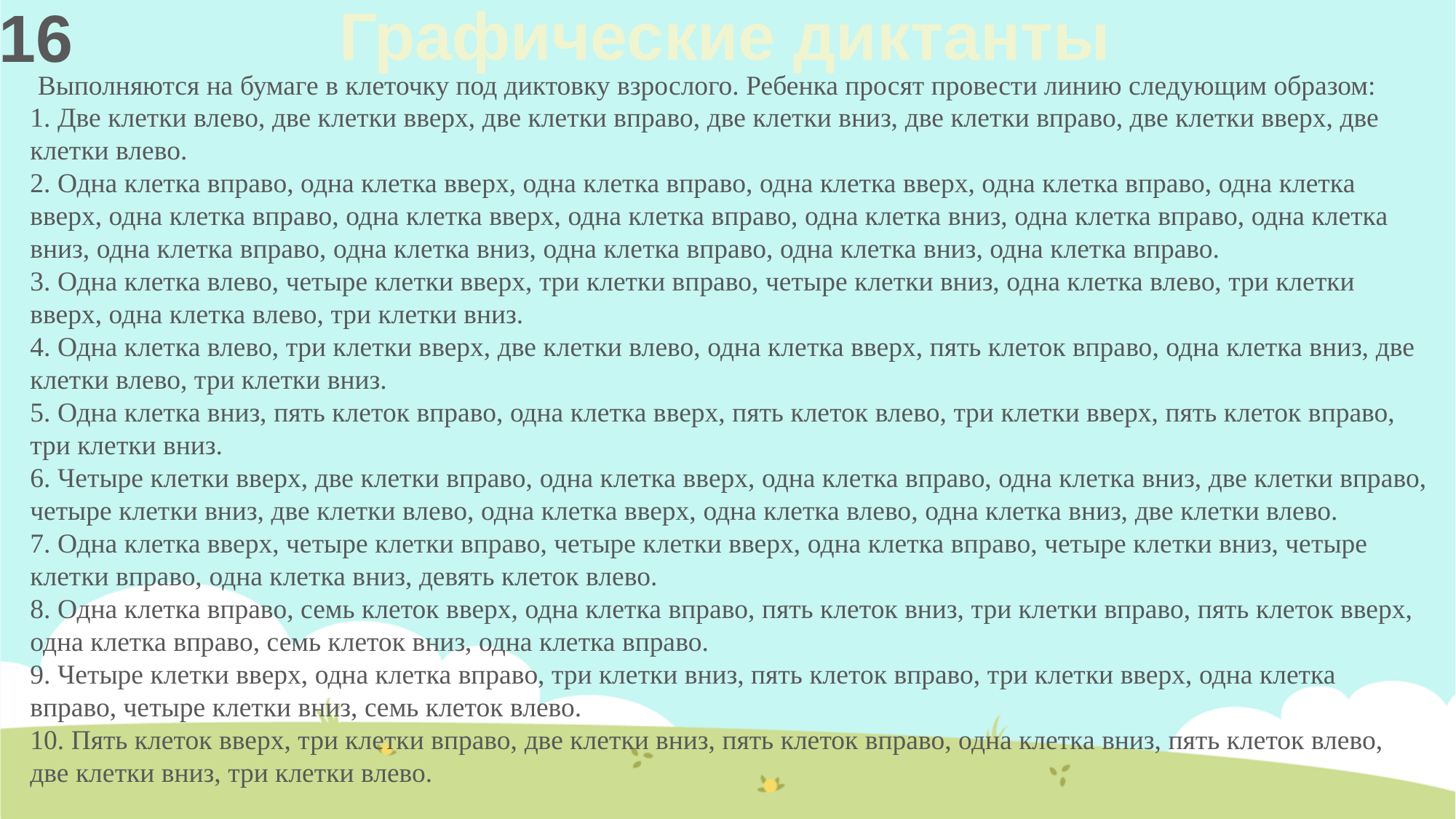

Графические диктанты
16
Выполняются на бумаге в клеточку под диктовку взрослого. Ребенка просят провести линию следующим образом:
1. Две клетки влево, две клетки вверх, две клетки вправо, две клетки вниз, две клетки вправо, две клетки вверх, две клетки влево.
2. Одна клетка вправо, одна клетка вверх, одна клетка вправо, одна клетка вверх, одна клетка вправо, одна клетка вверх, одна клетка вправо, одна клетка вверх, одна клетка вправо, одна клетка вниз, одна клетка вправо, одна клетка вниз, одна клетка вправо, одна клетка вниз, одна клетка вправо, одна клетка вниз, одна клетка вправо.
3. Одна клетка влево, четыре клетки вверх, три клетки вправо, четыре клетки вниз, одна клетка влево, три клетки вверх, одна клетка влево, три клетки вниз.
4. Одна клетка влево, три клетки вверх, две клетки влево, одна клетка вверх, пять клеток вправо, одна клетка вниз, две клетки влево, три клетки вниз.
5. Одна клетка вниз, пять клеток вправо, одна клетка вверх, пять клеток влево, три клетки вверх, пять клеток вправо, три клетки вниз.
6. Четыре клетки вверх, две клетки вправо, одна клетка вверх, одна клетка вправо, одна клетка вниз, две клетки вправо, четыре клетки вниз, две клетки влево, одна клетка вверх, одна клетка влево, одна клетка вниз, две клетки влево.
7. Одна клетка вверх, четыре клетки вправо, четыре клетки вверх, одна клетка вправо, четыре клетки вниз, четыре клетки вправо, одна клетка вниз, девять клеток влево.
8. Одна клетка вправо, семь клеток вверх, одна клетка вправо, пять клеток вниз, три клетки вправо, пять клеток вверх, одна клетка вправо, семь клеток вниз, одна клетка вправо.
9. Четыре клетки вверх, одна клетка вправо, три клетки вниз, пять клеток вправо, три клетки вверх, одна клетка вправо, четыре клетки вниз, семь клеток влево.
10. Пять клеток вверх, три клетки вправо, две клетки вниз, пять клеток вправо, одна клетка вниз, пять клеток влево, две клетки вниз, три клетки влево.